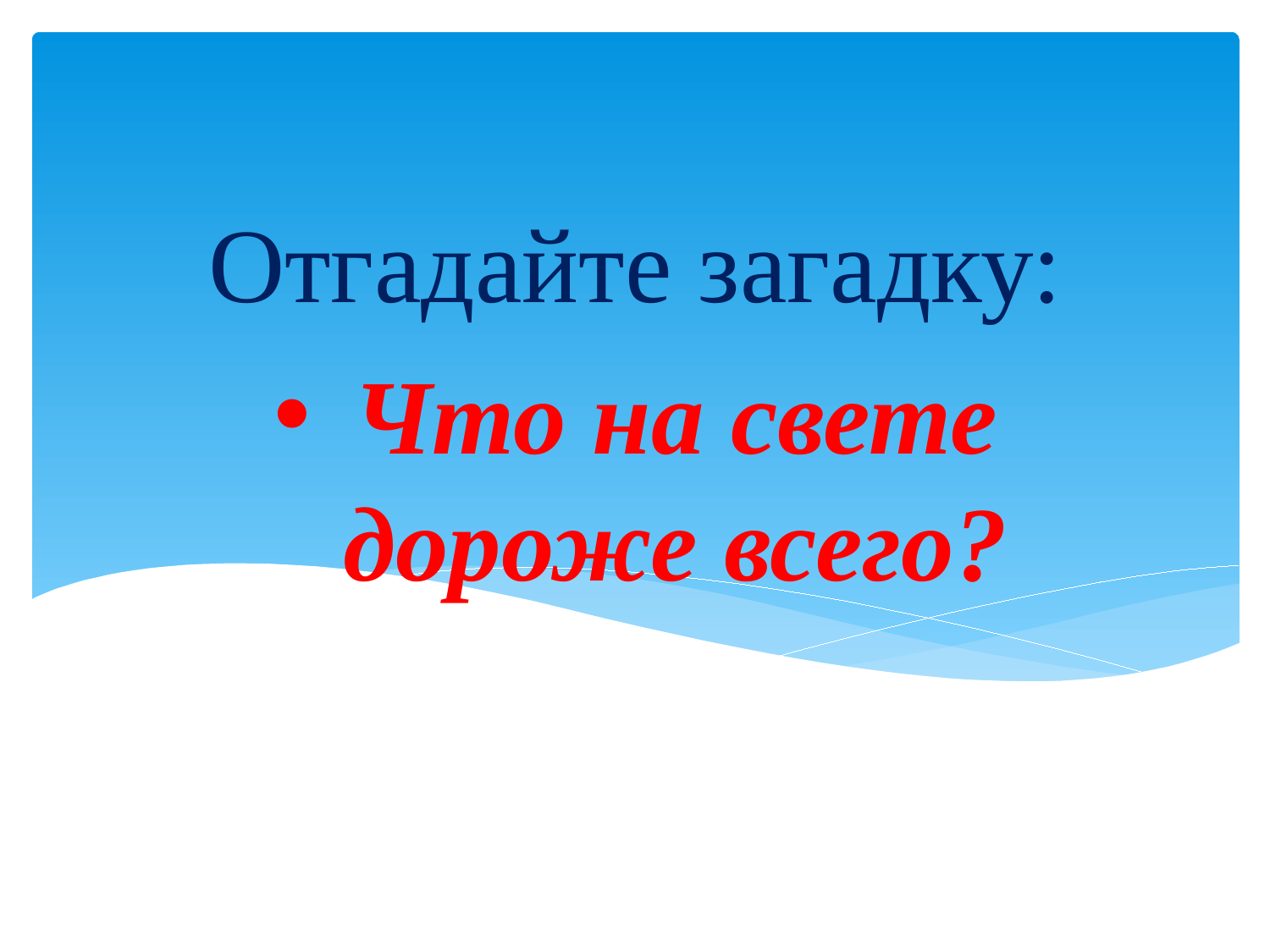

Отгадайте загадку:
# Что на свете дороже всего?